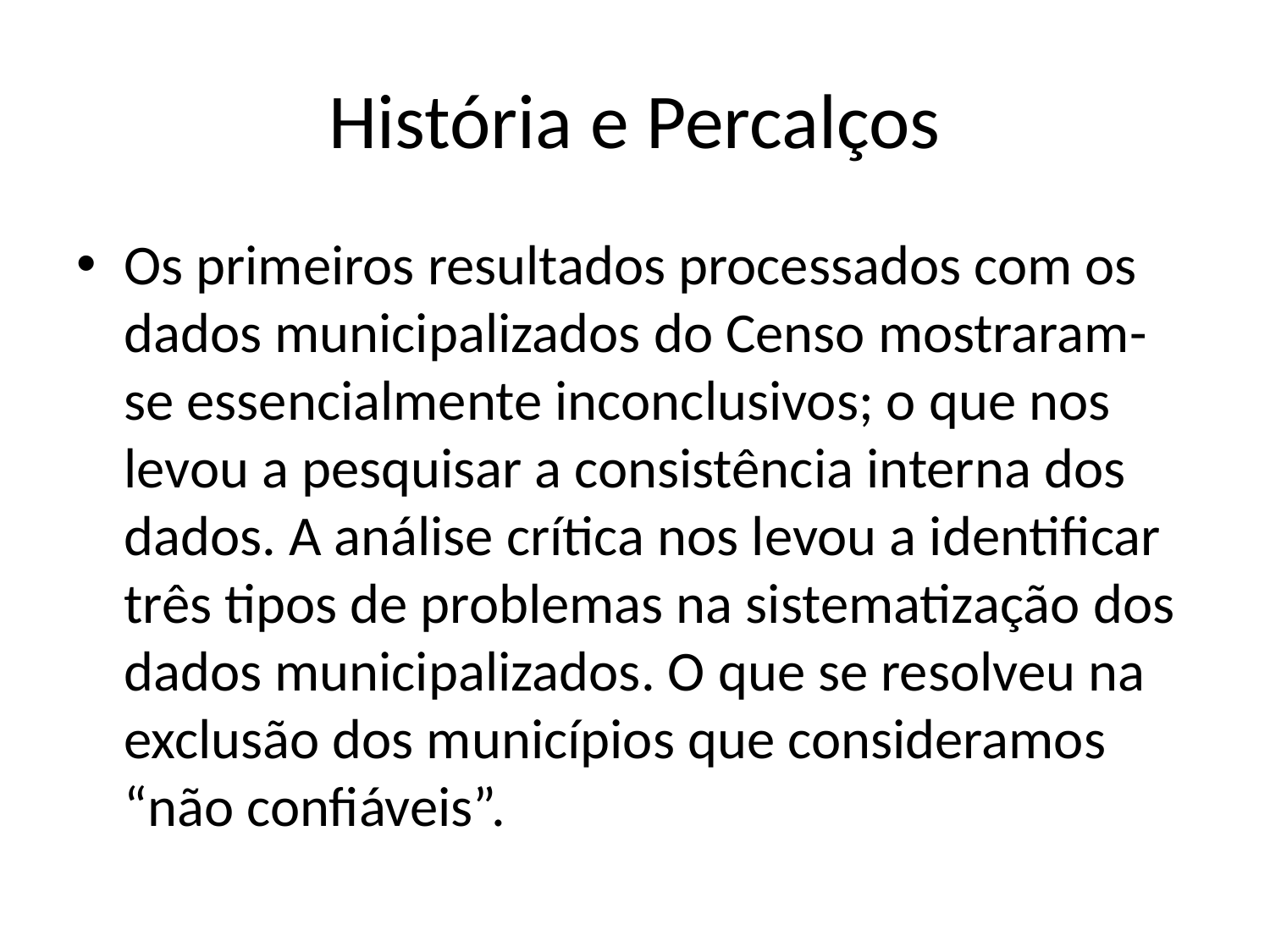

# História e Percalços
Os primeiros resultados processados com os dados municipalizados do Censo mostraram-se essencialmente inconclusivos; o que nos levou a pesquisar a consistência interna dos dados. A análise crítica nos levou a identificar três tipos de problemas na sistematização dos dados municipalizados. O que se resolveu na exclusão dos municípios que consideramos “não confiáveis”.